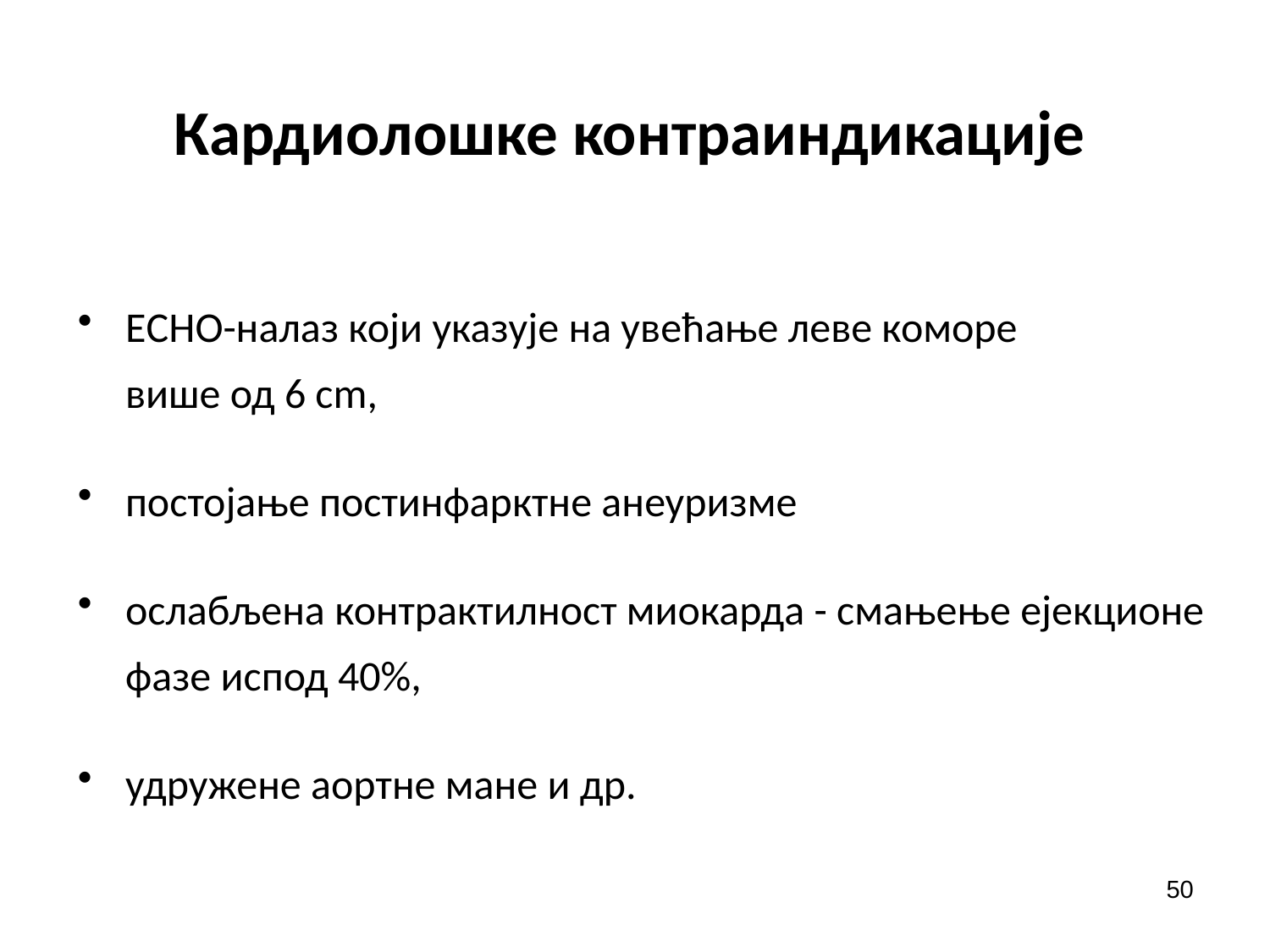

# Кардиолошке контраиндикације
ЕCHО-налаз који указује на увећање леве коморе
више од 6 cm,
постојање постинфарктне анеуризме
ослабљена контрактилност миокарда - смањење ејекционе фазе испод 40%,
удружене аортне мане и др.
50